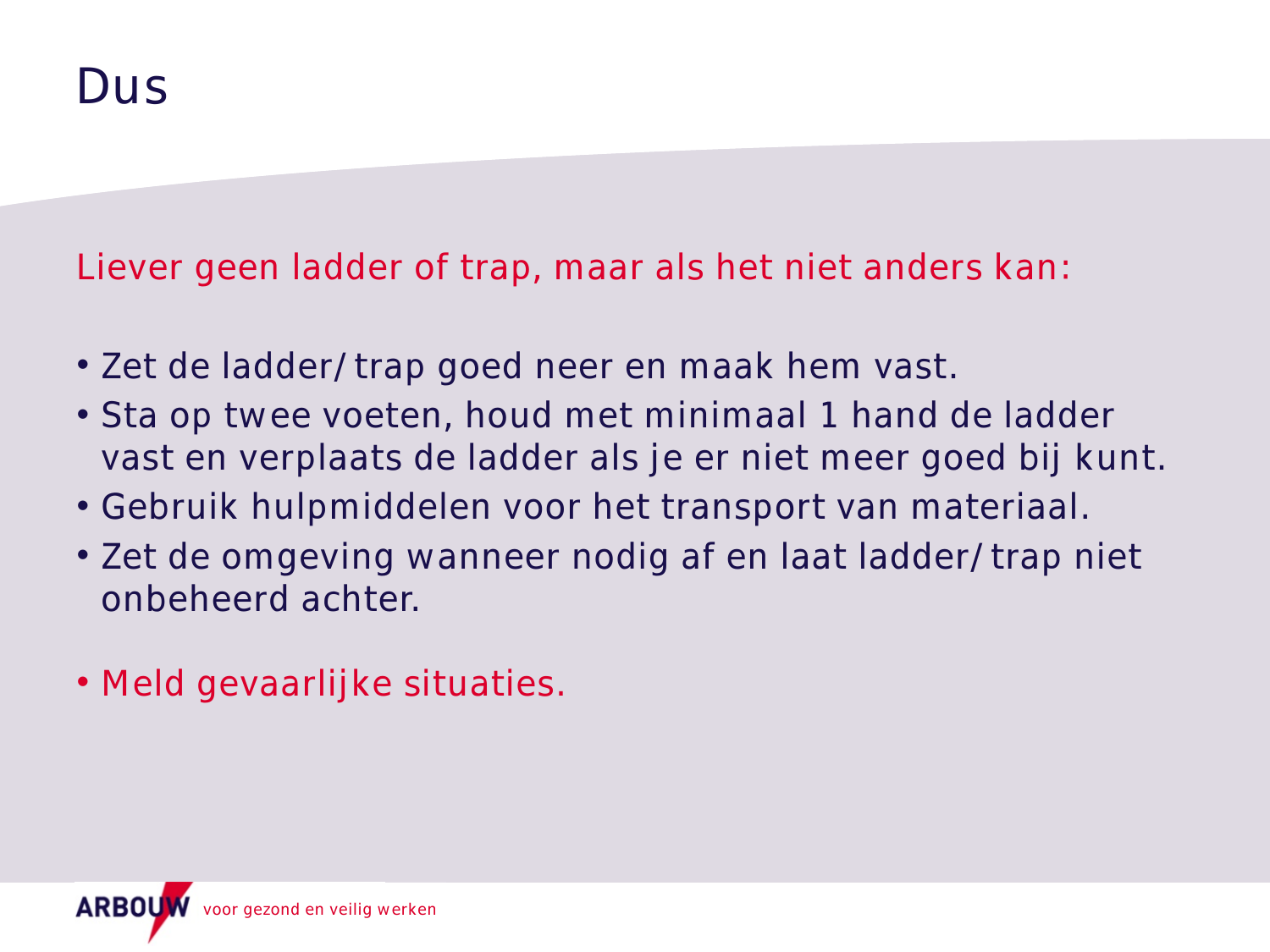

# Dus
Liever geen ladder of trap, maar als het niet anders kan:

Zet de ladder/trap goed neer en maak hem vast.
Sta op twee voeten, houd met minimaal 1 hand de ladder vast en verplaats de ladder als je er niet meer goed bij kunt.
Gebruik hulpmiddelen voor het transport van materiaal.
Zet de omgeving wanneer nodig af en laat ladder/trap niet onbeheerd achter.

Meld gevaarlijke situaties.